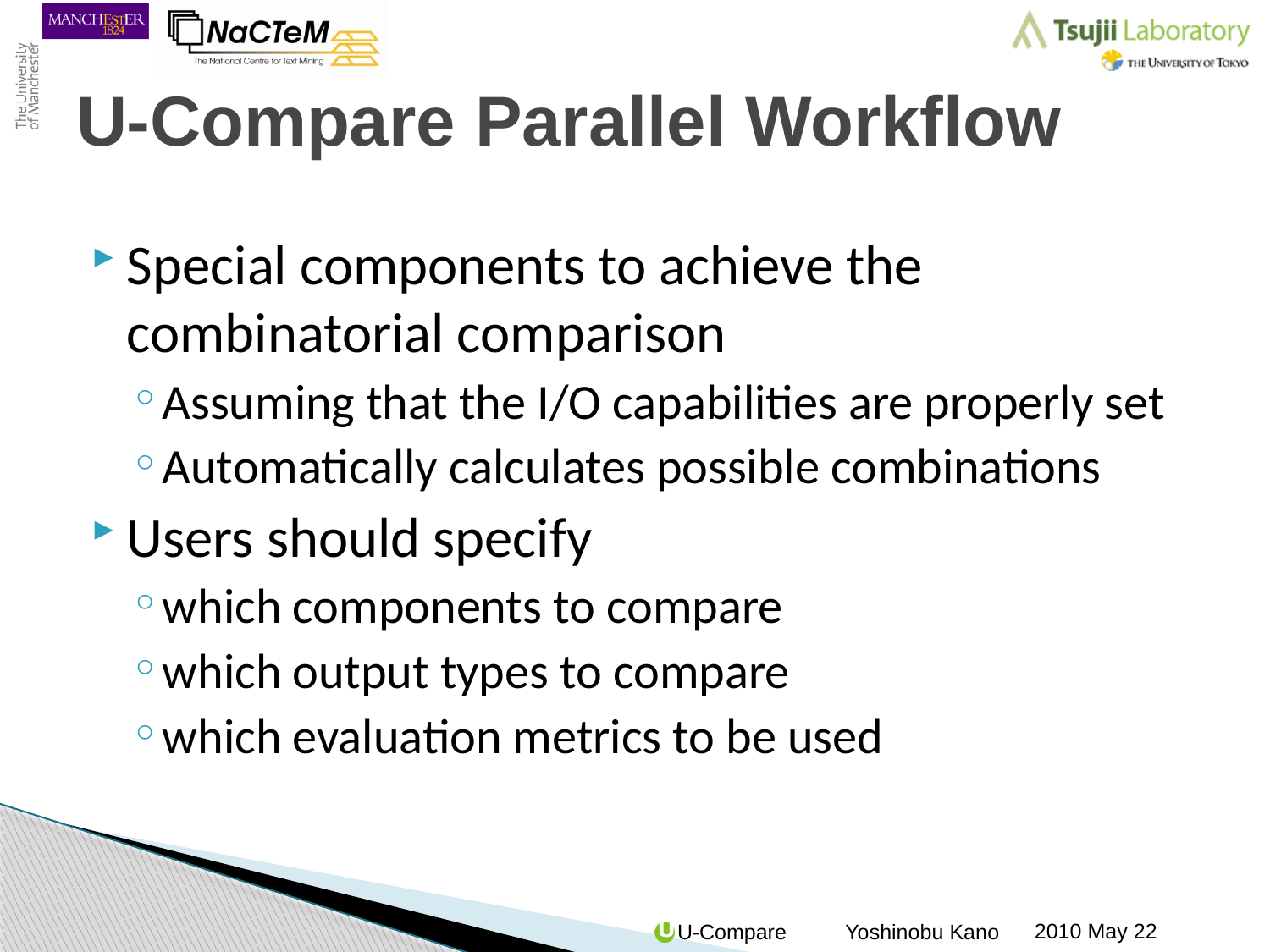

# U-Compare Parallel Workflow
Special components to achieve the combinatorial comparison
Assuming that the I/O capabilities are properly set
Automatically calculates possible combinations
Users should specify
which components to compare
which output types to compare
which evaluation metrics to be used

2010 May 22
U-Compare          Yoshinobu Kano